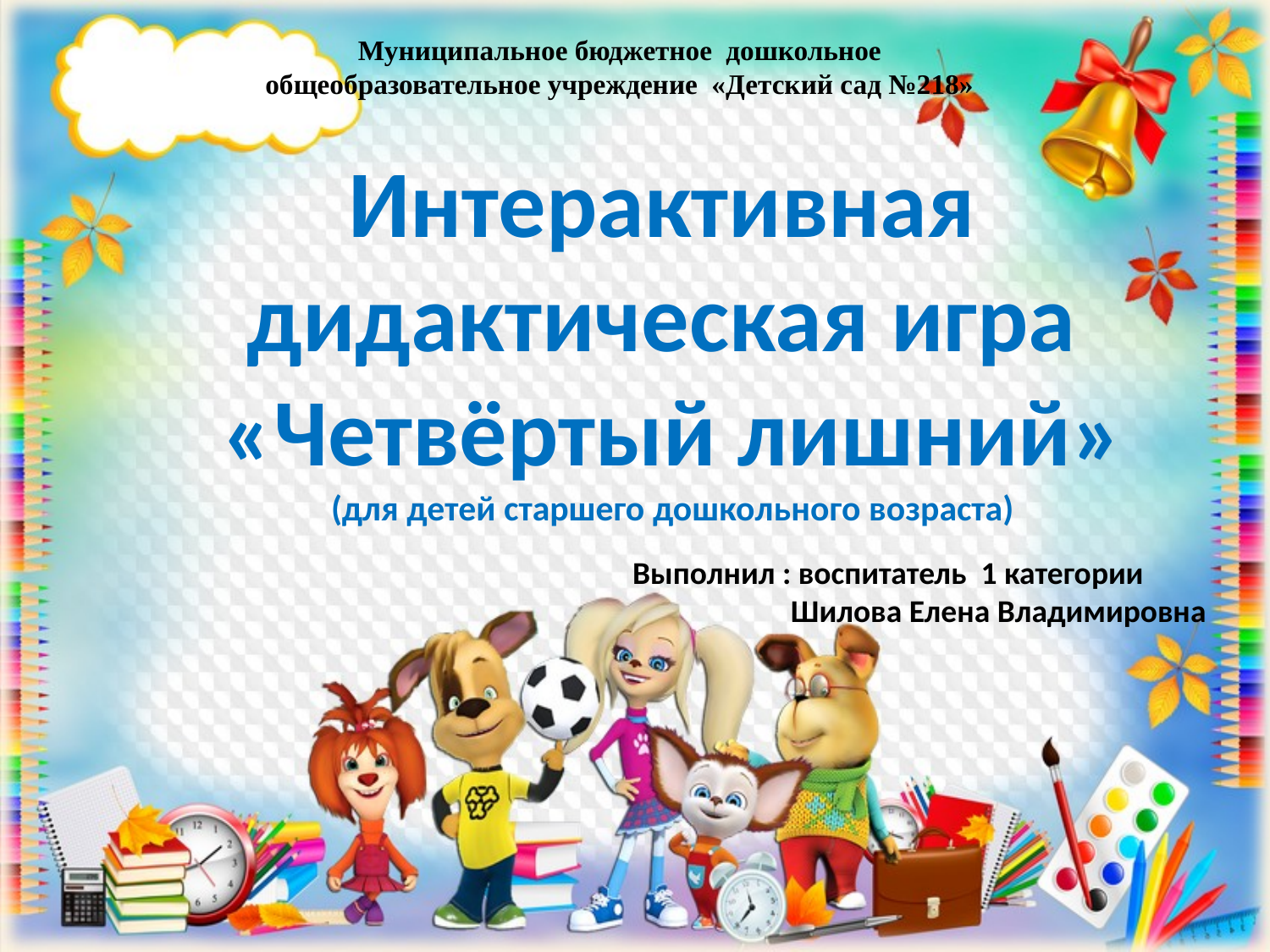

Муниципальное бюджетное  дошкольное
общеобразовательное учреждение  «Детский сад №218»
Интерактивная
дидактическая игра
«Четвёртый лишний»
(для детей старшего дошкольного возраста)
Выполнил : воспитатель  1 категории
                      Шилова Елена Владимировна